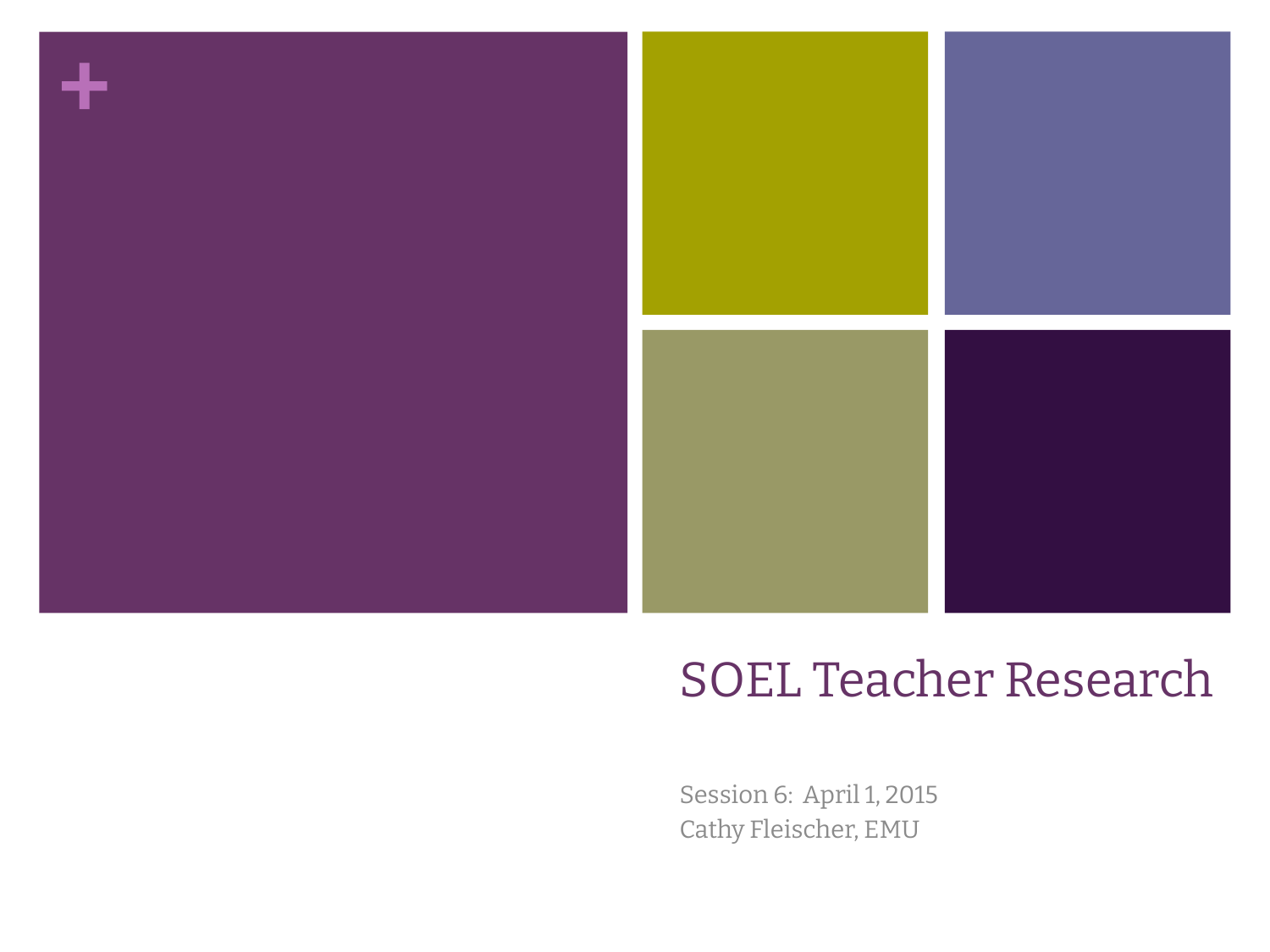

# SOEL Teacher Research
Session 6:  April 1, 2015
Cathy Fleischer, EMU